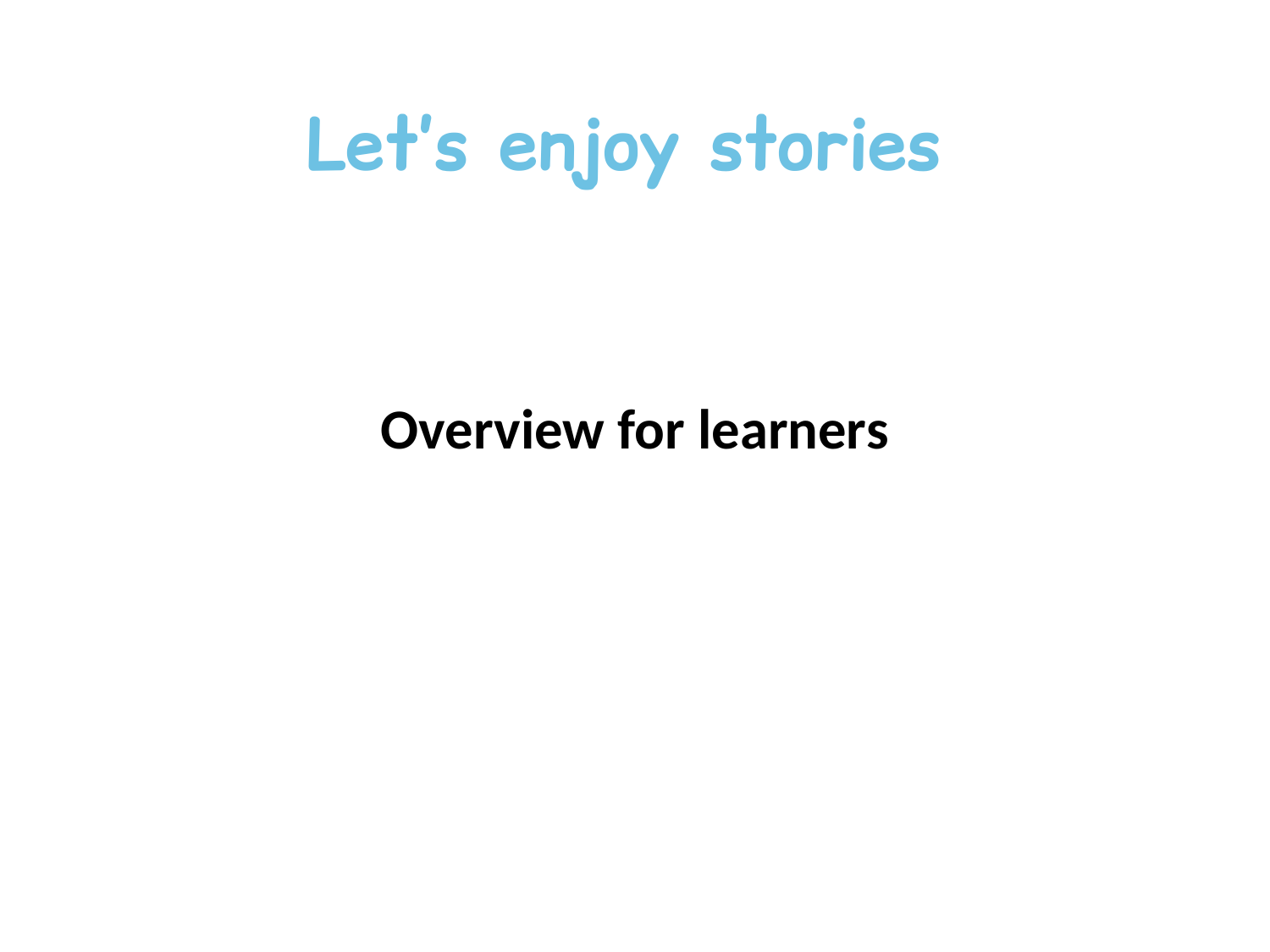

# Let’s enjoy stories
Overview for learners